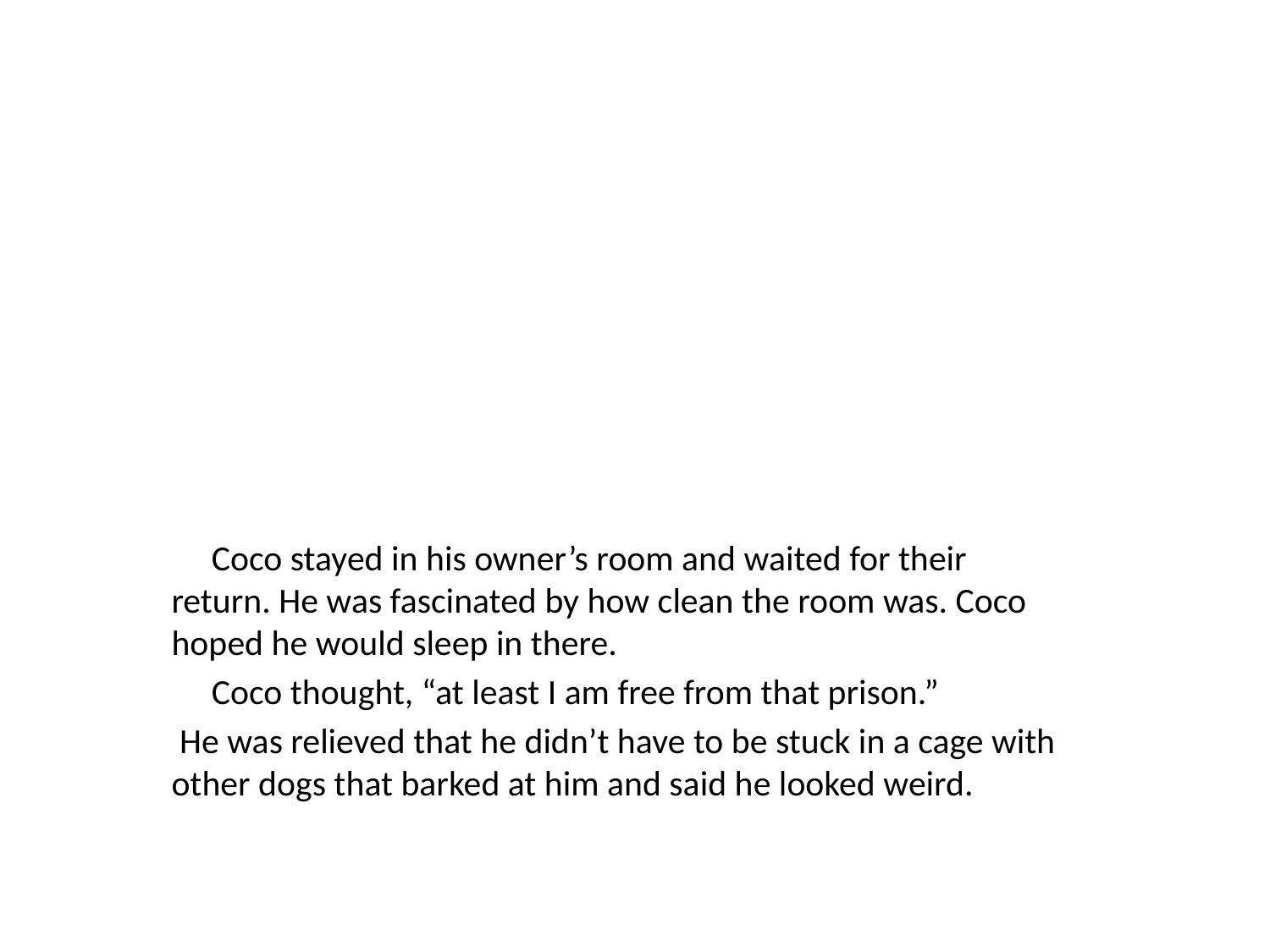

Coco stayed in his owner’s room and waited for their return. He was fascinated by how clean the room was. Coco hoped he would sleep in there.
     Coco thought, “at least I am free from that prison.”
 He was relieved that he didn’t have to be stuck in a cage with other dogs that barked at him and said he looked weird.